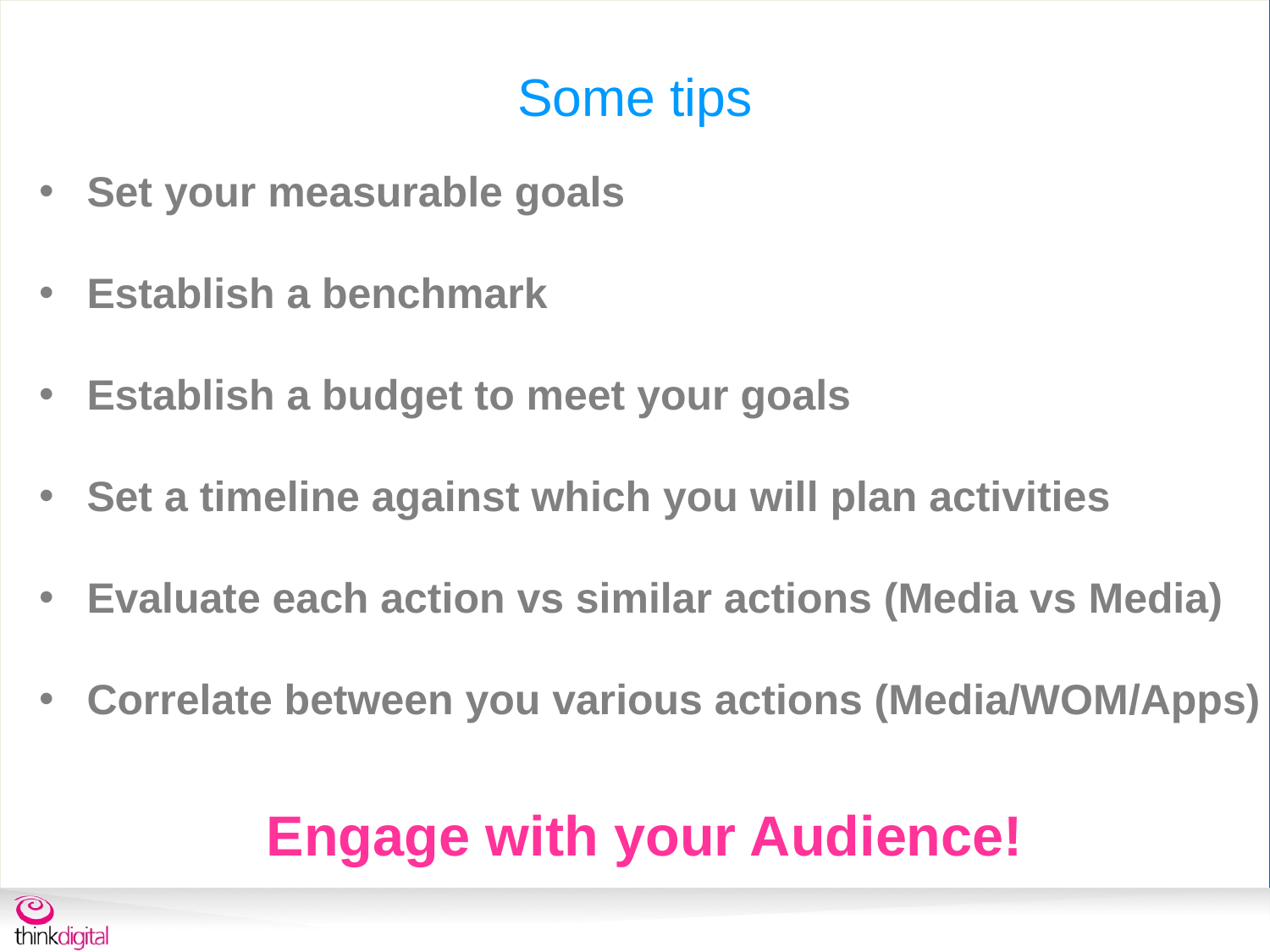

# Some tips
Set your measurable goals

Establish a benchmark

Establish a budget to meet your goals

Set a timeline against which you will plan activities

Evaluate each action vs similar actions (Media vs Media)

Correlate between you various actions (Media/WOM/Apps)

Engage with your Audience!